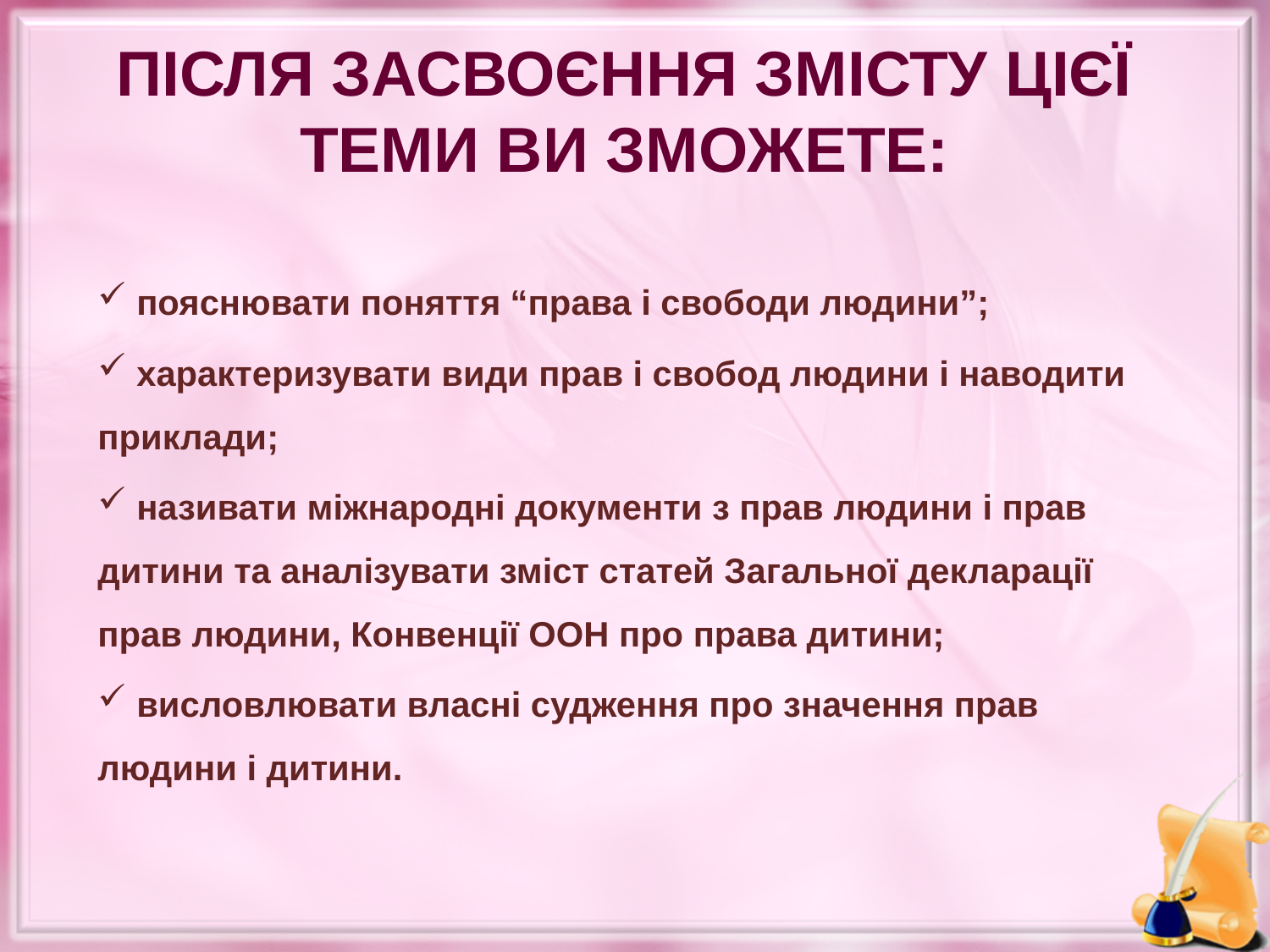

# Після засвоєння змісту цієї теми ви зможете:
 пояснювати поняття “права і свободи людини”;
 характеризувати види прав і свобод людини і наводити приклади;
 називати міжнародні документи з прав людини і прав дитини та аналізувати зміст статей Загальної декларації прав людини, Конвенції ООН про права дитини;
 висловлювати власні судження про значення прав людини і дитини.